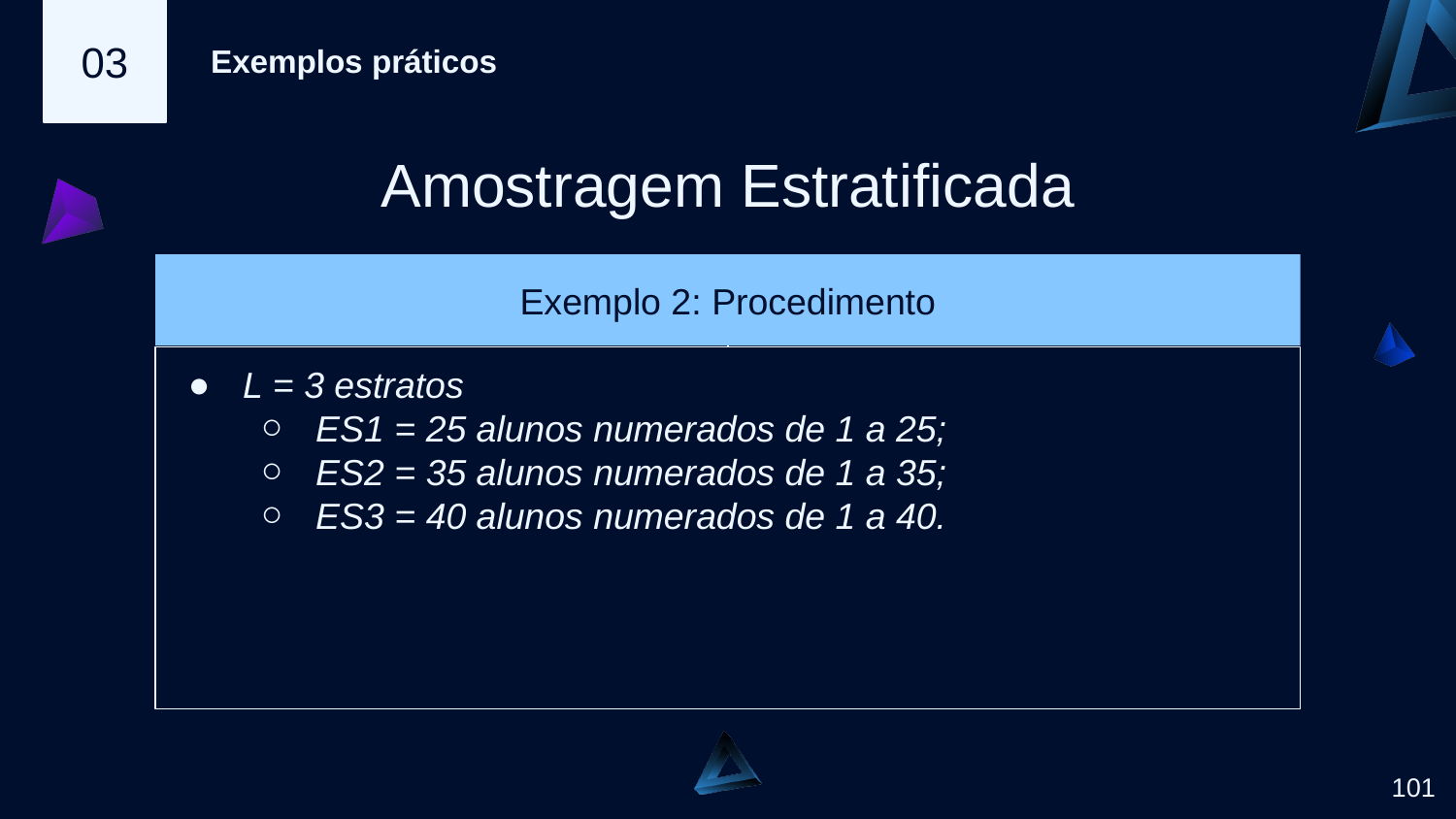

03
Exemplos práticos
Amostragem Estratificada
# Exemplo 2: Procedimento
L = 3 estratos
ES1 = 25 alunos numerados de 1 a 25;
ES2 = 35 alunos numerados de 1 a 35;
ES3 = 40 alunos numerados de 1 a 40.
101